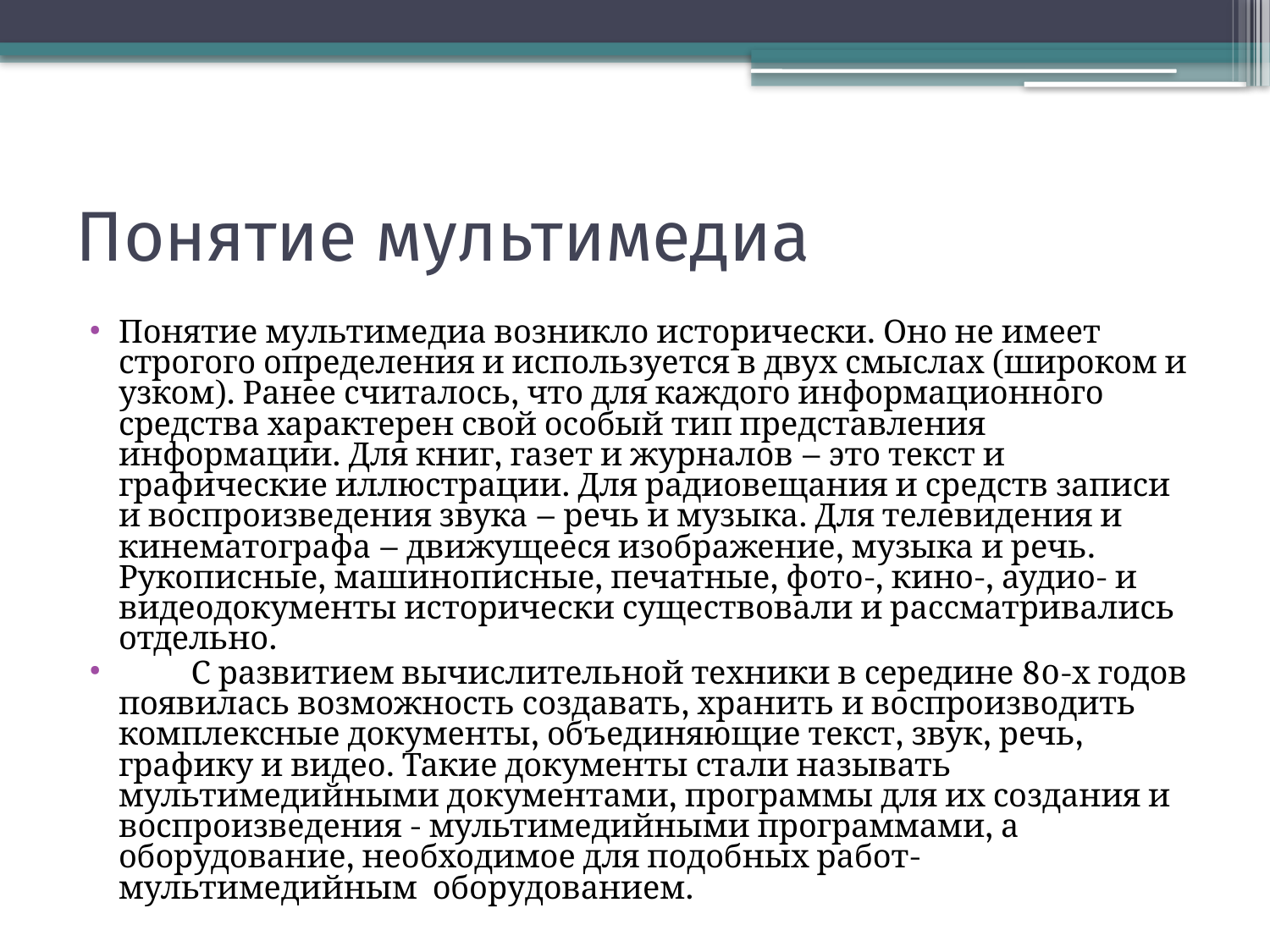

# Понятие мультимедиа
Понятие мультимедиа возникло исторически. Оно не имеет строгого определения и используется в двух смыслах (широком и узком). Ранее считалось, что для каждого информационного средства характерен свой особый тип представления информации. Для книг, газет и журналов – это текст и графические иллюстрации. Для радиовещания и средств записи и воспроизведения звука – речь и музыка. Для телевидения и кинематографа – движущееся изображение, музыка и речь. Рукописные, машинописные, печатные, фото-, кино-, аудио- и видеодокументы исторически существовали и рассматривались отдельно.
         С развитием вычислительной техники в середине 80-х годов появилась возможность создавать, хранить и воспроизводить комплексные документы, объединяющие текст, звук, речь, графику и видео. Такие документы стали называть мультимедийными документами, программы для их создания и воспроизведения - мультимедийными программами, а оборудование, необходимое для подобных работ- мультимедийным  оборудованием.